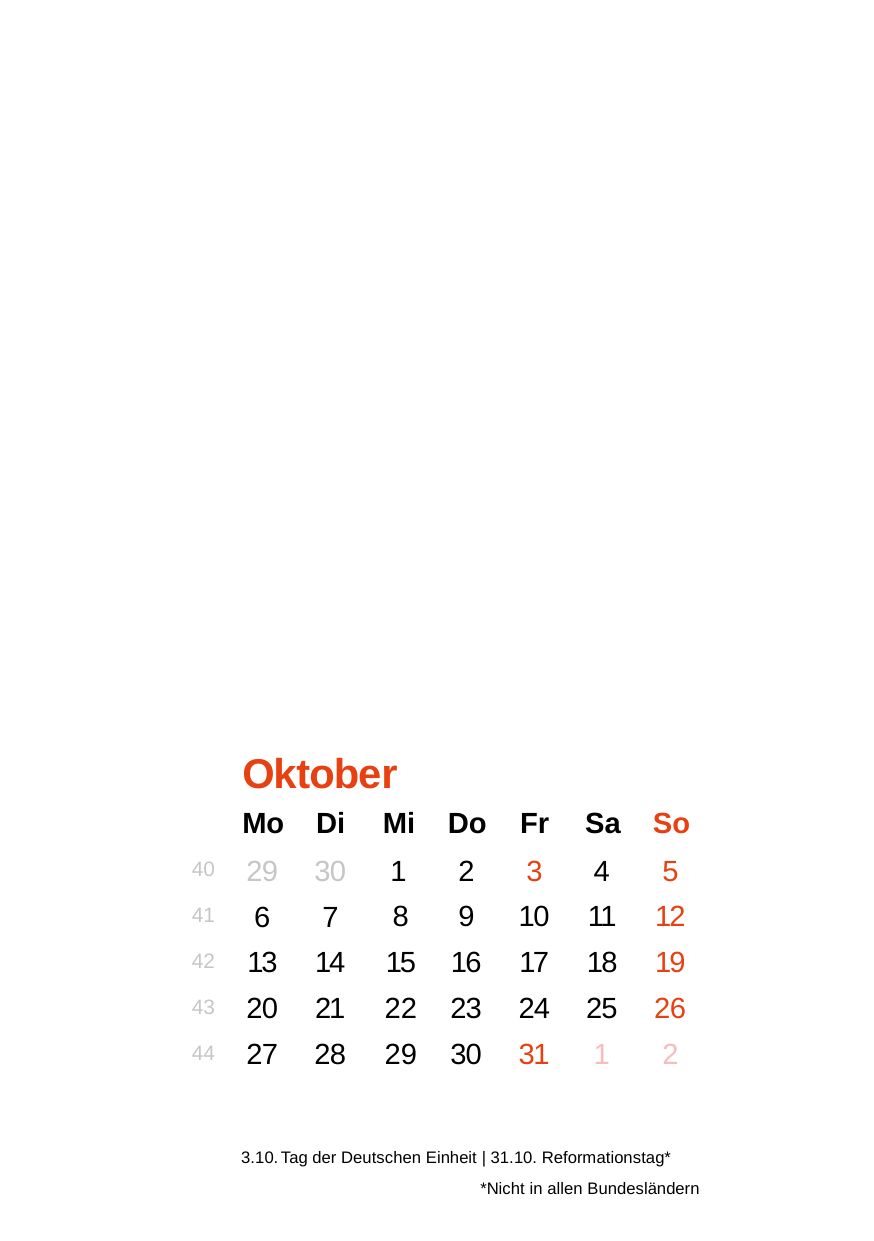

O
k
t
o
b
e
r
Mo
Di
Mi
Do
Fr
Sa
So
2
9
3
0
1
2
3
4
5
40
8
9
1
0
1
1
1
2
6
7
41
1
3
1
4
1
5
1
6
1
7
1
8
1
9
42
2
0
2
1
2
2
2
3
2
4
2
5
2
6
43
2
7
2
8
2
9
3
0
3
1
1
2
44
3.10.
T
ag der Deutschen Einheit | 31.10. Reformationstag*
*Nicht in allen Bundesländern